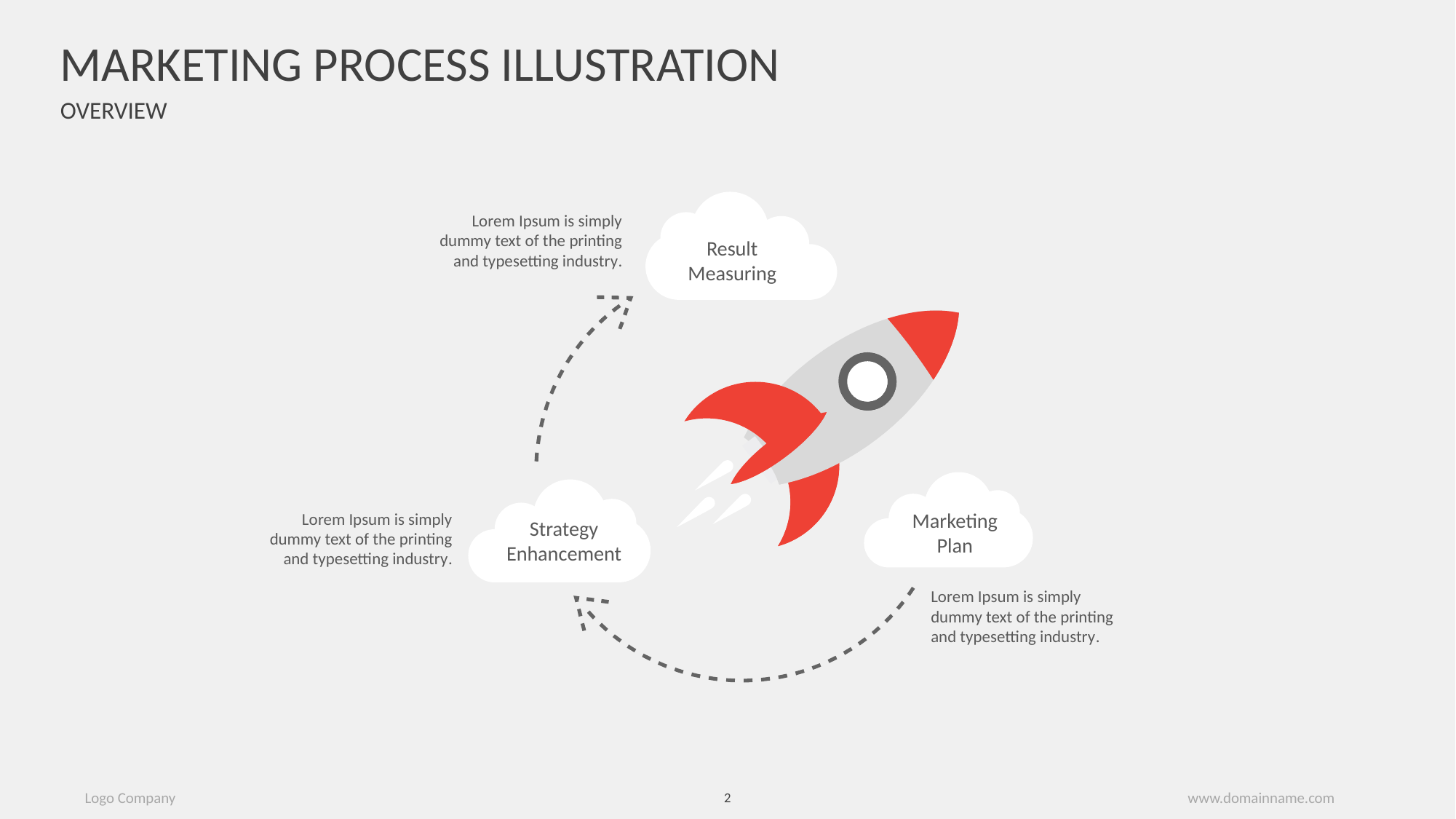

MARKETING PROCESS ILLUSTRATION
Overview

Lorem Ipsum is simply dummy text of the printing and typesetting industry.
Result Measuring

Marketing Plan
Lorem Ipsum is simply dummy text of the printing and typesetting industry.
Strategy Enhancement

Lorem Ipsum is simply dummy text of the printing and typesetting industry.

www.domainname.com
Logo Company
2